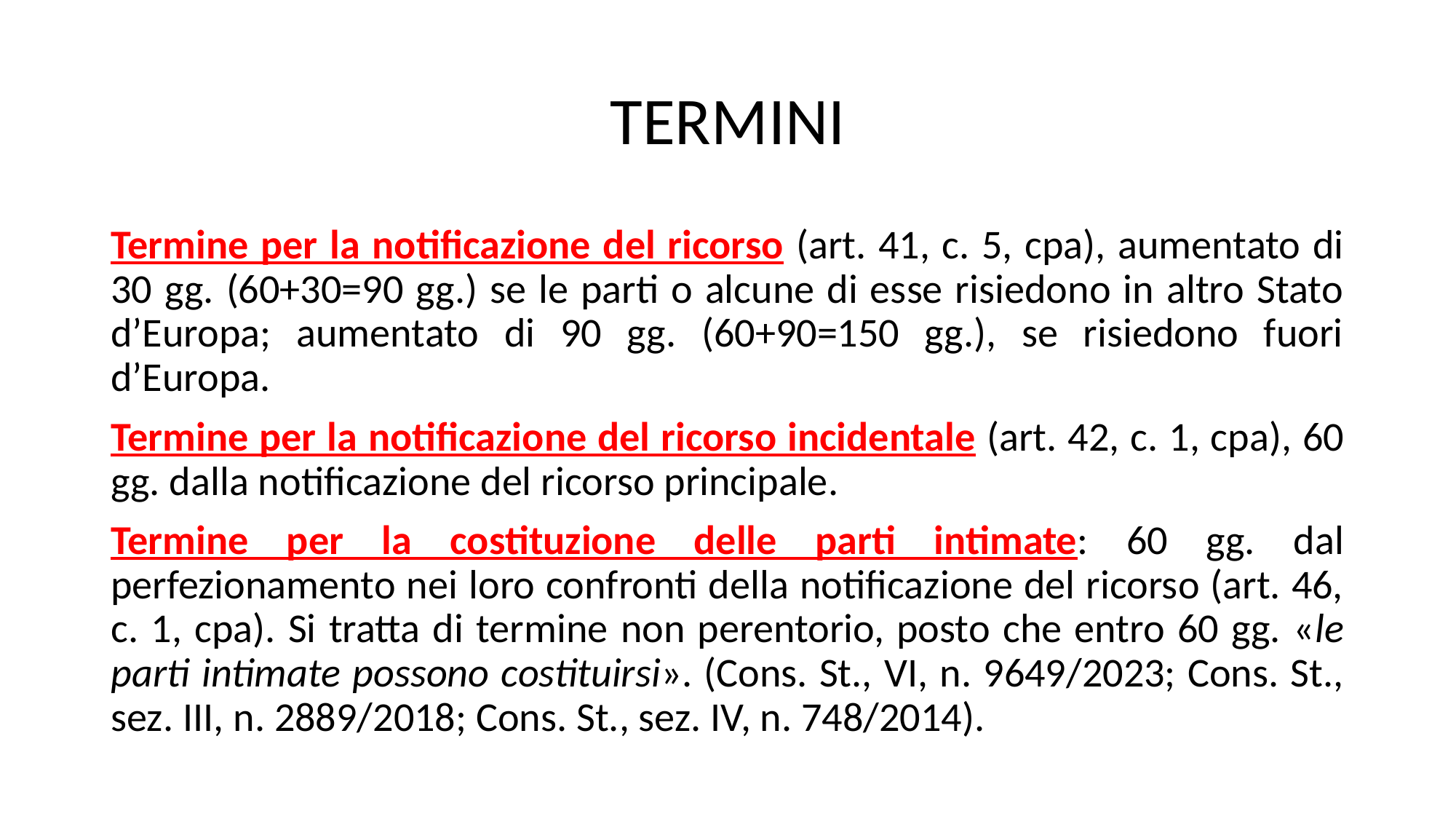

# TERMINI
Termine per la notificazione del ricorso (art. 41, c. 5, cpa), aumentato di 30 gg. (60+30=90 gg.) se le parti o alcune di esse risiedono in altro Stato d’Europa; aumentato di 90 gg. (60+90=150 gg.), se risiedono fuori d’Europa.
Termine per la notificazione del ricorso incidentale (art. 42, c. 1, cpa), 60 gg. dalla notificazione del ricorso principale.
Termine per la costituzione delle parti intimate: 60 gg. dal perfezionamento nei loro confronti della notificazione del ricorso (art. 46, c. 1, cpa). Si tratta di termine non perentorio, posto che entro 60 gg. «le parti intimate possono costituirsi». (Cons. St., VI, n. 9649/2023; Cons. St., sez. III, n. 2889/2018; Cons. St., sez. IV, n. 748/2014).